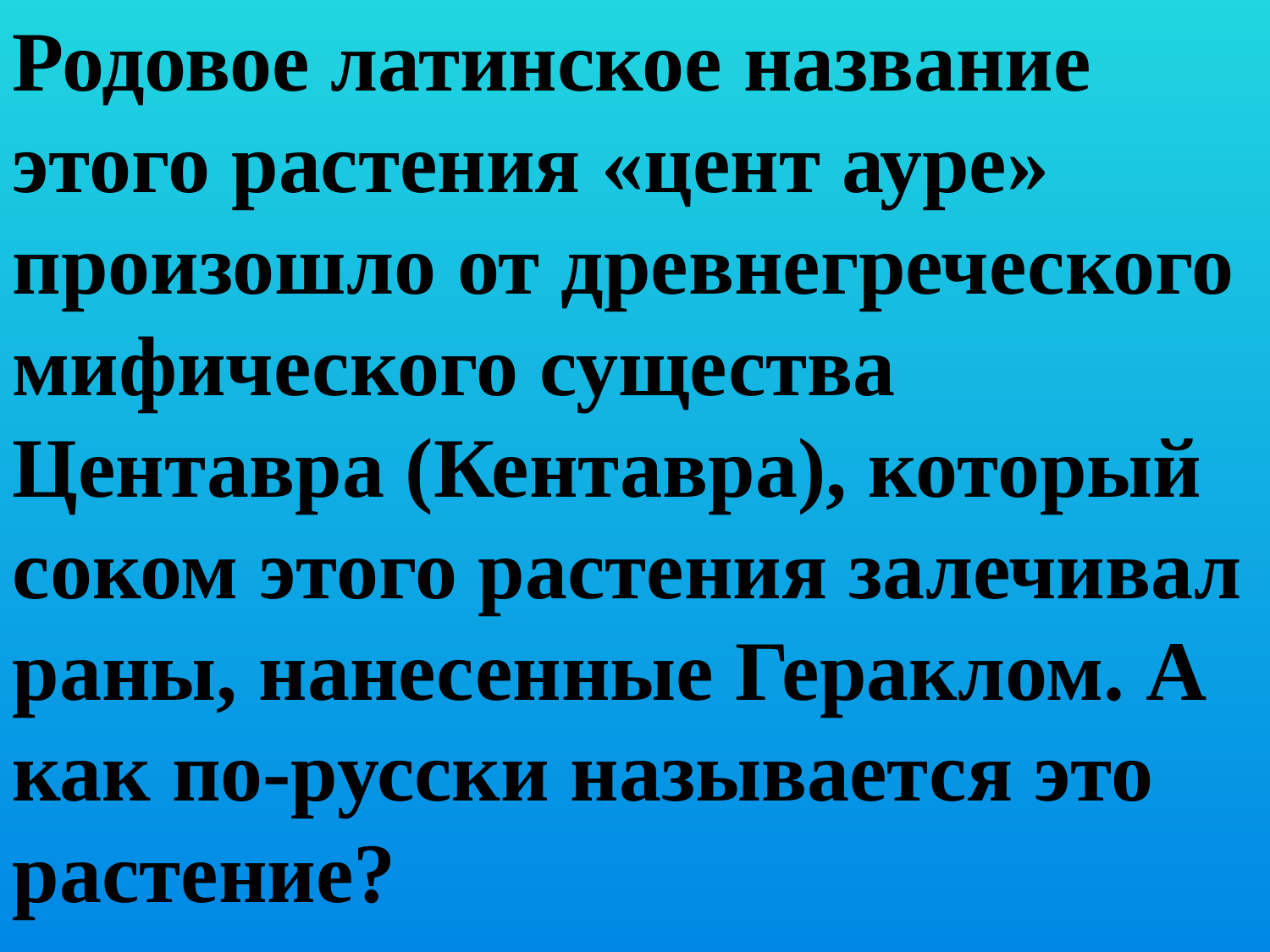

Родовое латинское название этого растения «цент ауре» произошло от древнегреческого мифического существа Центавра (Кентавра), который соком этого растения залечивал раны, нанесенные Гераклом. А как по-русски называется это растение?